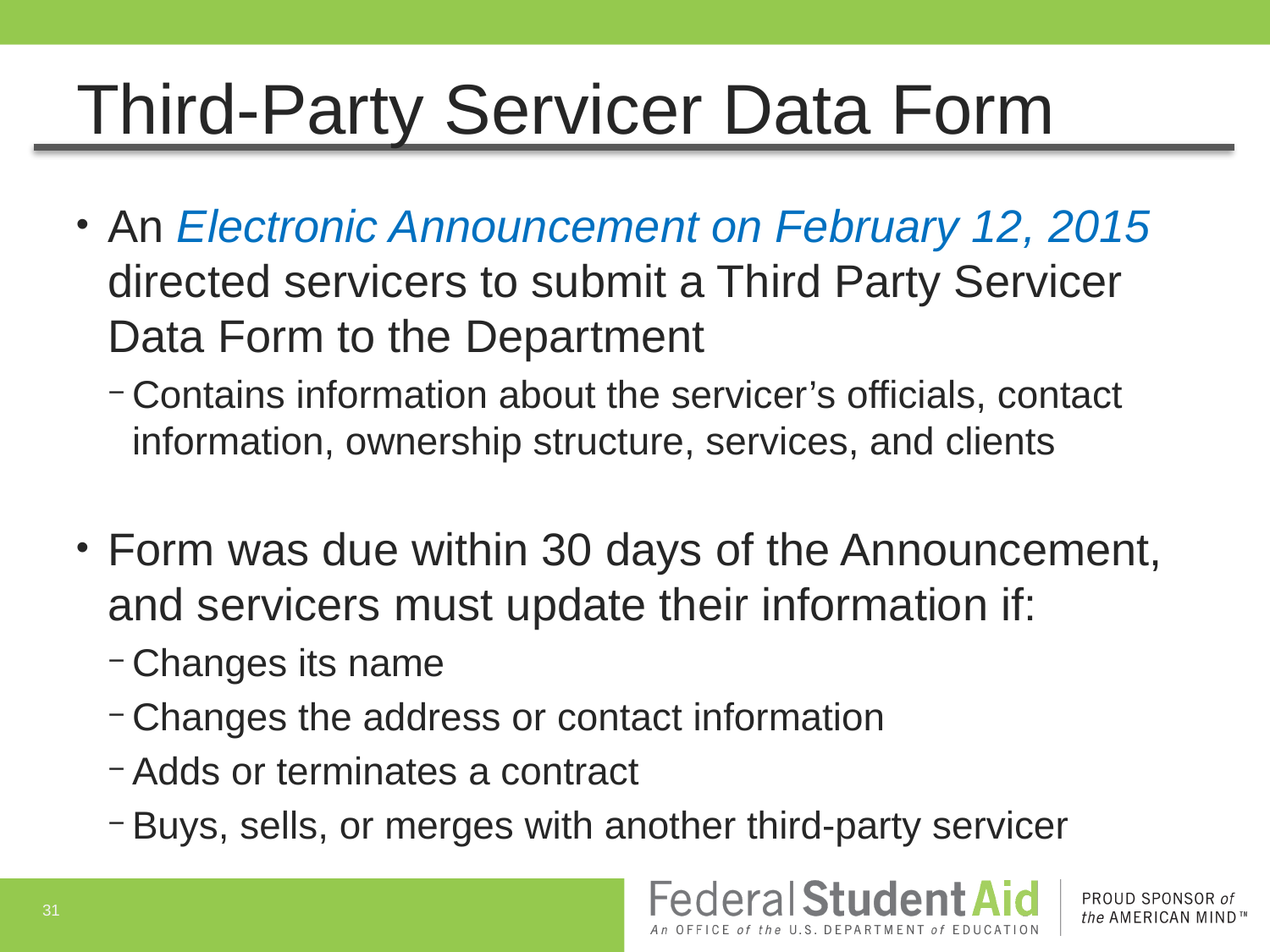

# Third-Party Servicer Data Form
An Electronic Announcement on February 12, 2015 directed servicers to submit a Third Party Servicer Data Form to the Department
Contains information about the servicer’s officials, contact information, ownership structure, services, and clients

Form was due within 30 days of the Announcement, and servicers must update their information if:
Changes its name
Changes the address or contact information
Adds or terminates a contract
Buys, sells, or merges with another third-party servicer
31